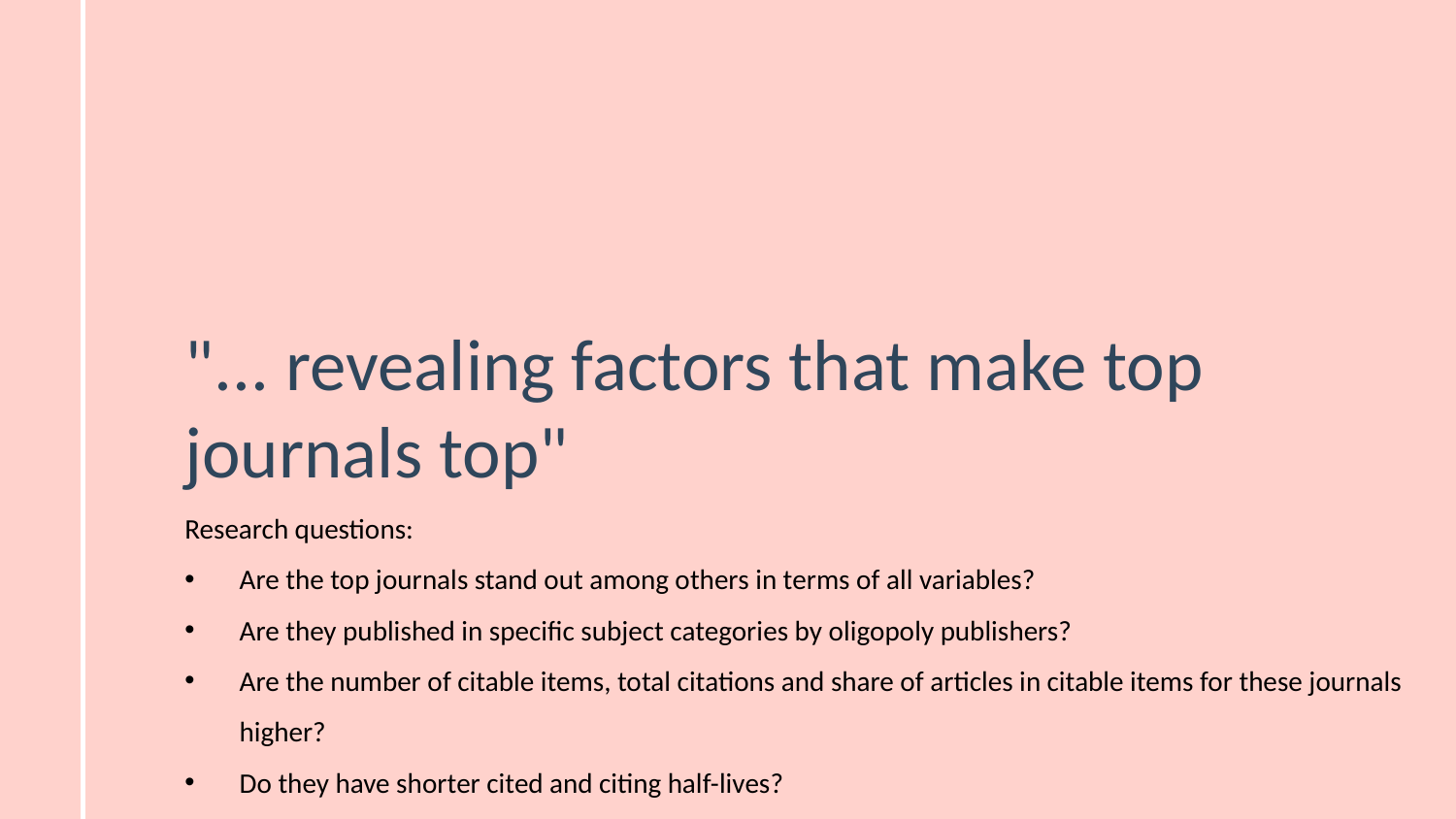

"... revealing factors that make top journals top"
Research questions:
Are the top journals stand out among others in terms of all variables?
Are they published in specific subject categories by oligopoly publishers?
Are the number of citable items, total citations and share of articles in citable items for these journals higher?
Do they have shorter cited and citing half-lives?